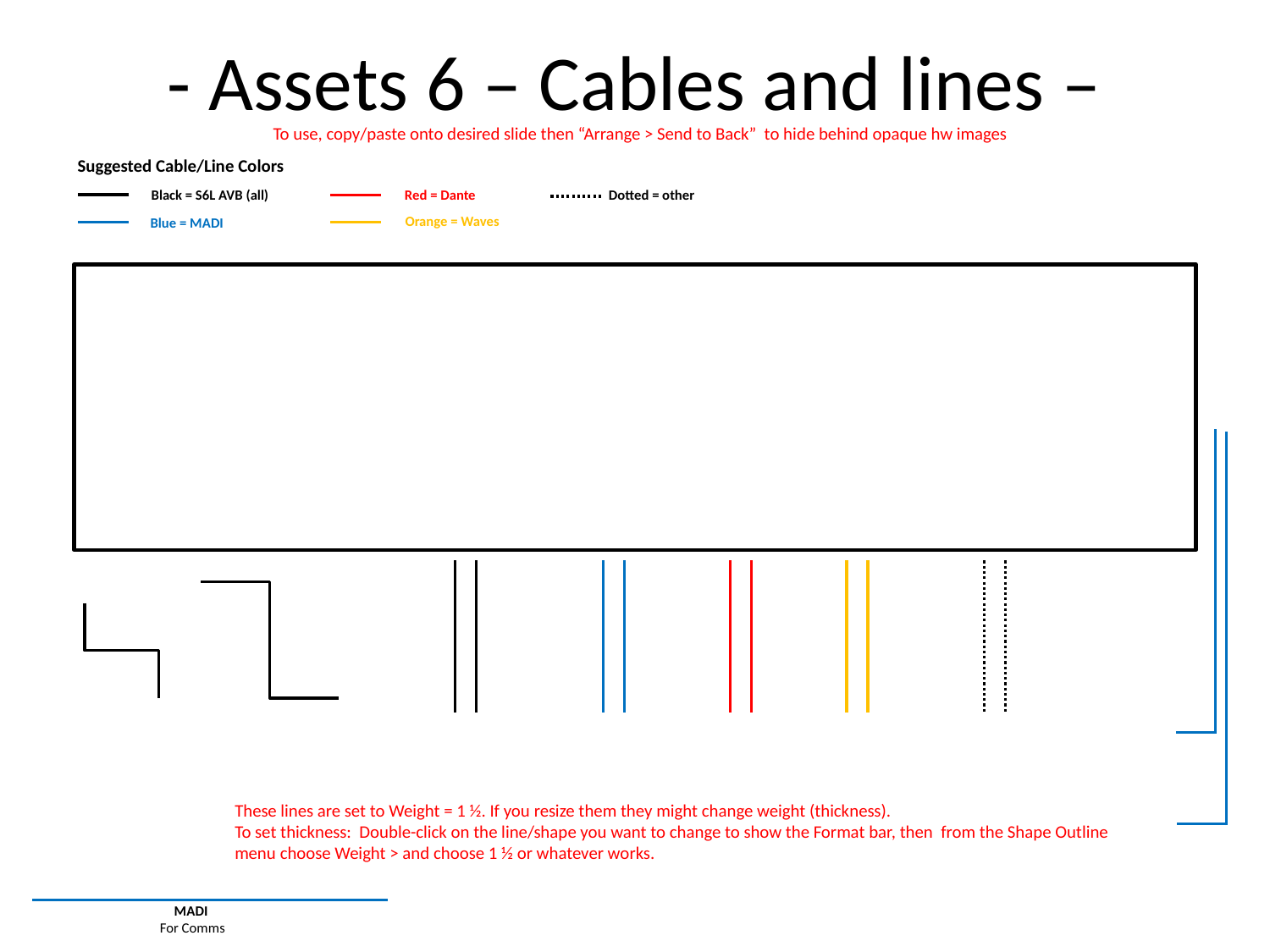

# - Assets 6 – Cables and lines –
To use, copy/paste onto desired slide then “Arrange > Send to Back”  to hide behind opaque hw images
Suggested Cable/Line Colors
Black = S6L AVB (all)
Red = Dante
Dotted = other
Orange = Waves
Blue = MADI

These lines are set to Weight = 1 ½. If you resize them they might change weight (thickness).
To set thickness:  Double-click on the line/shape you want to change to show the Format bar, then  from the Shape Outline menu choose Weight > and choose 1 ½ or whatever works.
MADI
For Comms